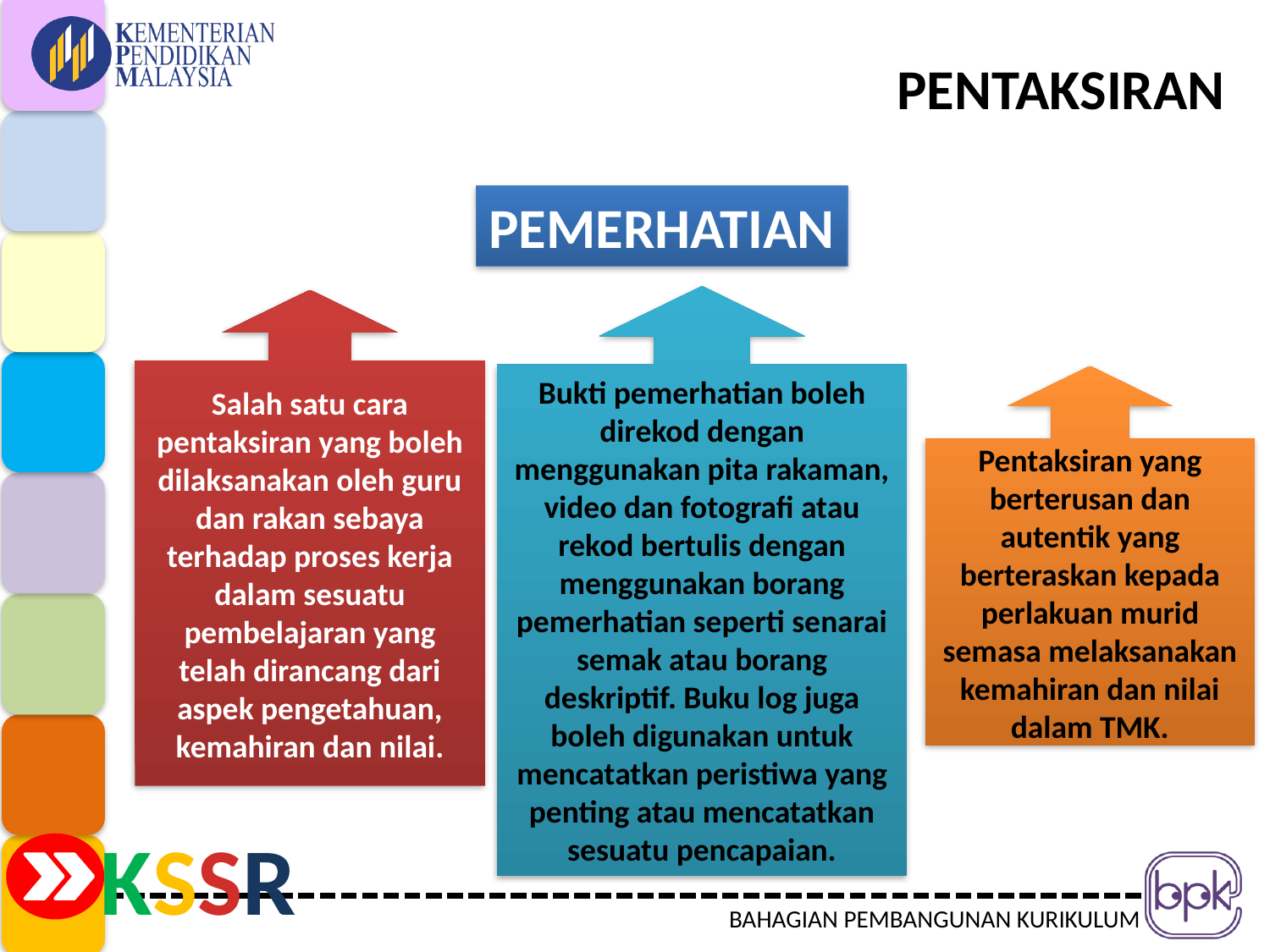

PENTAKSIRAN
PEMERHATIAN

Bukti pemerhatian boleh direkod dengan menggunakan pita rakaman, video dan fotografi atau rekod bertulis dengan menggunakan borang pemerhatian seperti senarai semak atau borang deskriptif. Buku log juga boleh digunakan untuk mencatatkan peristiwa yang penting atau mencatatkan sesuatu pencapaian.

Salah satu cara pentaksiran yang boleh dilaksanakan oleh guru dan rakan sebaya terhadap proses kerja dalam sesuatu pembelajaran yang telah dirancang dari aspek pengetahuan, kemahiran dan nilai.
Pentaksiran yang berterusan dan autentik yang berteraskan kepada perlakuan murid semasa melaksanakan kemahiran dan nilai dalam TMK.